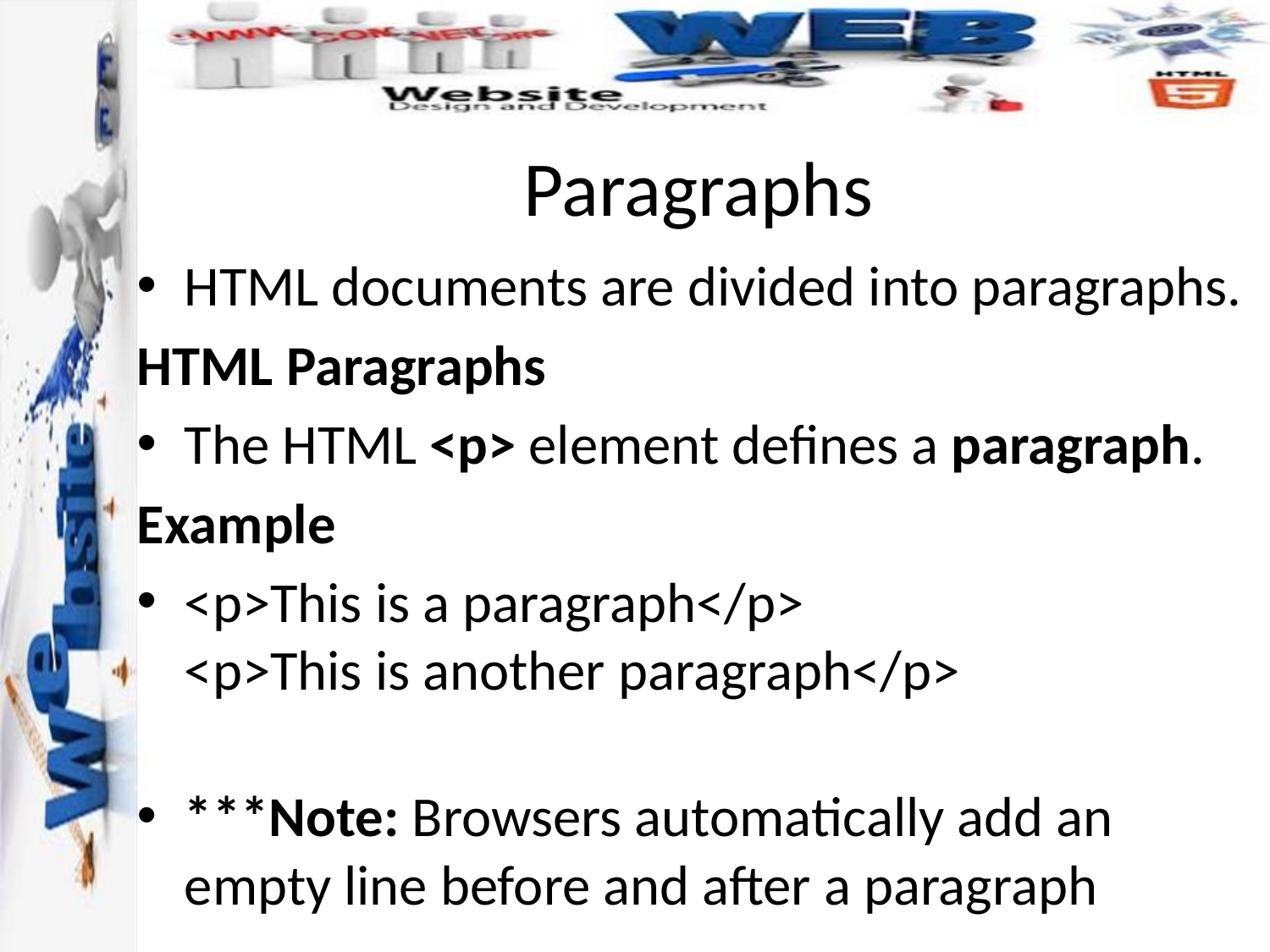

# Paragraphs
HTML documents are divided into paragraphs.
HTML Paragraphs
The HTML <p> element defines a paragraph.
Example
<p>This is a paragraph</p>
<p>This is another paragraph</p>
***Note: Browsers automatically add an empty line before and after a paragraph